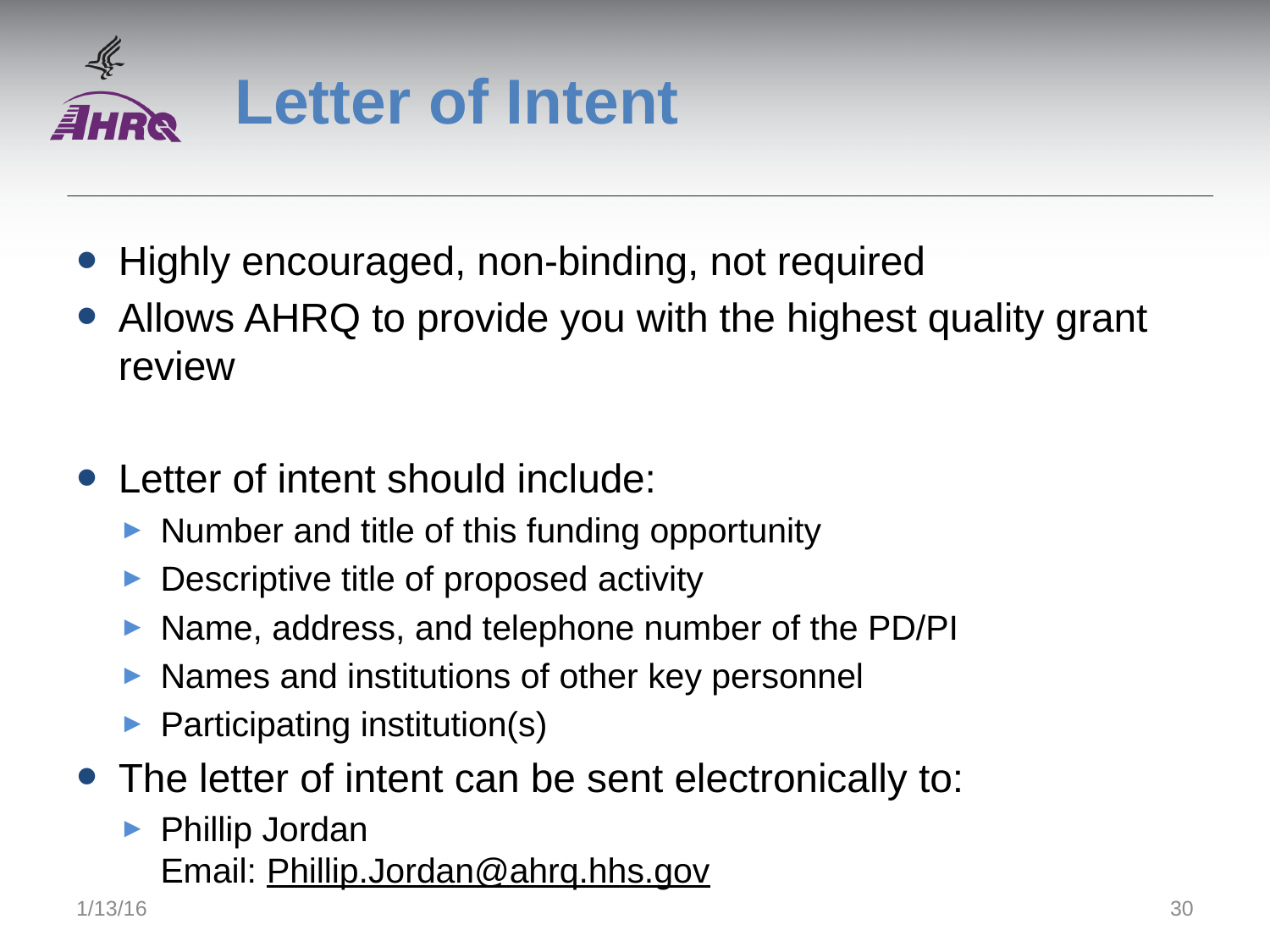

# Letter of Intent
Highly encouraged, non-binding, not required
Allows AHRQ to provide you with the highest quality grant review

Letter of intent should include:
Number and title of this funding opportunity
Descriptive title of proposed activity
Name, address, and telephone number of the PD/PI
Names and institutions of other key personnel
Participating institution(s)
The letter of intent can be sent electronically to:
Phillip Jordan
Email: Phillip.Jordan@ahrq.hhs.gov

1/13/16
30